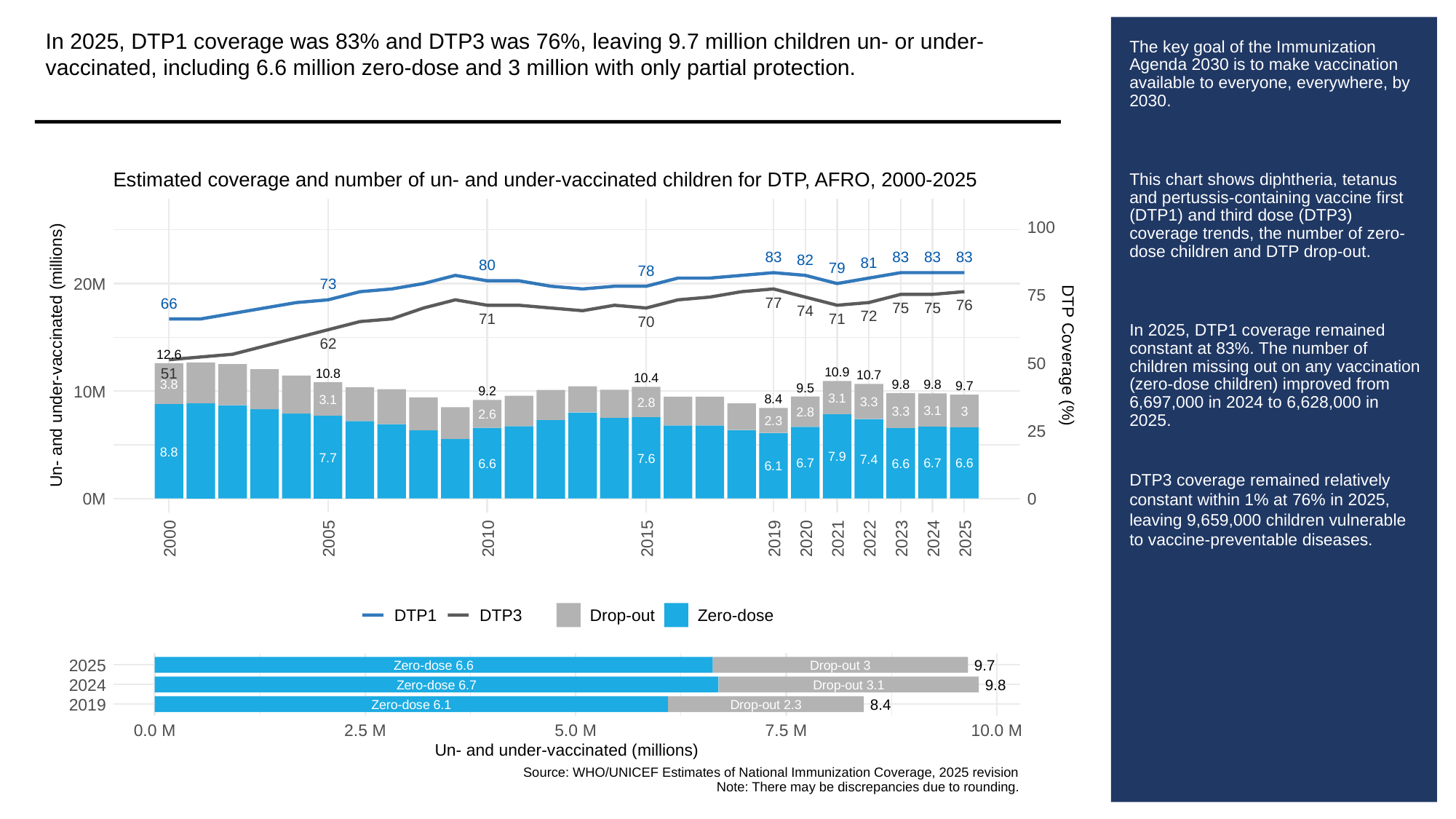

In 2025, DTP1 coverage was 83% and DTP3 was 76%, leaving 9.7 million children un- or under-vaccinated, including 6.6 million zero-dose and 3 million with only partial protection.
# The key goal of the Immunization Agenda 2030 is to make vaccination available to everyone, everywhere, by 2030.

This chart shows diphtheria, tetanus and pertussis-containing vaccine first (DTP1) and third dose (DTP3) coverage trends, the number of zero-dose children and DTP drop-out.

In 2025, DTP1 coverage remained constant at 83%. The number of children missing out on any vaccination (zero-dose children) improved from 6,697,000 in 2024 to 6,628,000 in 2025.

DTP3 coverage remained relatively constant within 1% at 76% in 2025, leaving 9,659,000 children vulnerable to vaccine-preventable diseases.

Estimated coverage and number of un- and under-vaccinated children for DTP, AFRO, 2000-2025

100

83
83
83
83
82
81
80
79
78

20M
73

75

77
66
76
75
75
74
72
71
71
70

62
12.6
Un- and under-vaccinated (millions)
DTP Coverage (%)
50

10.9
51
10.8

10.7
10.4

3.8
9.8
9.8
9.7

9.5

10M
9.2

3.1

8.4
3.1

3.3

2.8

3.1
3.3
3
2.8

2.6

2.3

25

8.8
7.9
7.7
7.6
7.4
6.7
6.7
6.6
6.6
6.6
6.1
0M
0

2000
2005
2010
2015
2019
2020
2021
2022
2023
2024
2025

DTP1
DTP3
Drop-out
Zero-dose

2025
9.7
Zero-dose 6.6
Drop-out 3

2024
9.8
Zero-dose 6.7
Drop-out 3.1

2019
8.4
Zero-dose 6.1
Drop-out 2.3

0.0 M
2.5 M
5.0 M
7.5 M
10.0 M
Un- and under-vaccinated (millions)
Source: WHO/UNICEF Estimates of National Immunization Coverage, 2025 revision
Note: There may be discrepancies due to rounding.